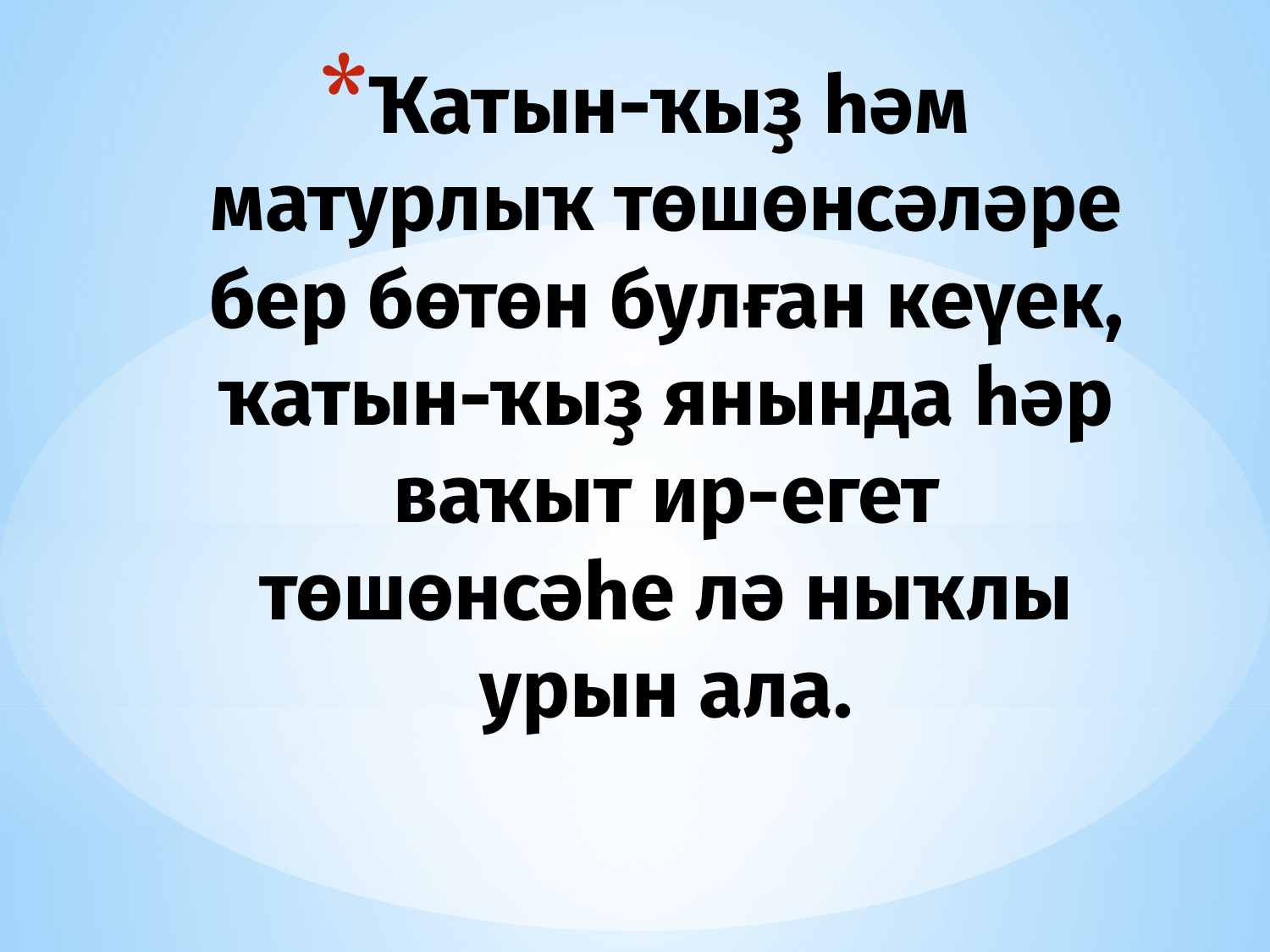

# Ҡатын-ҡыҙ һәм матурлыҡ төшөнсәләре бер бөтөн булған кеүек, ҡатын-ҡыҙ янында һәр ваҡыт ир-егет төшөнсәһе лә ныҡлы урын ала.